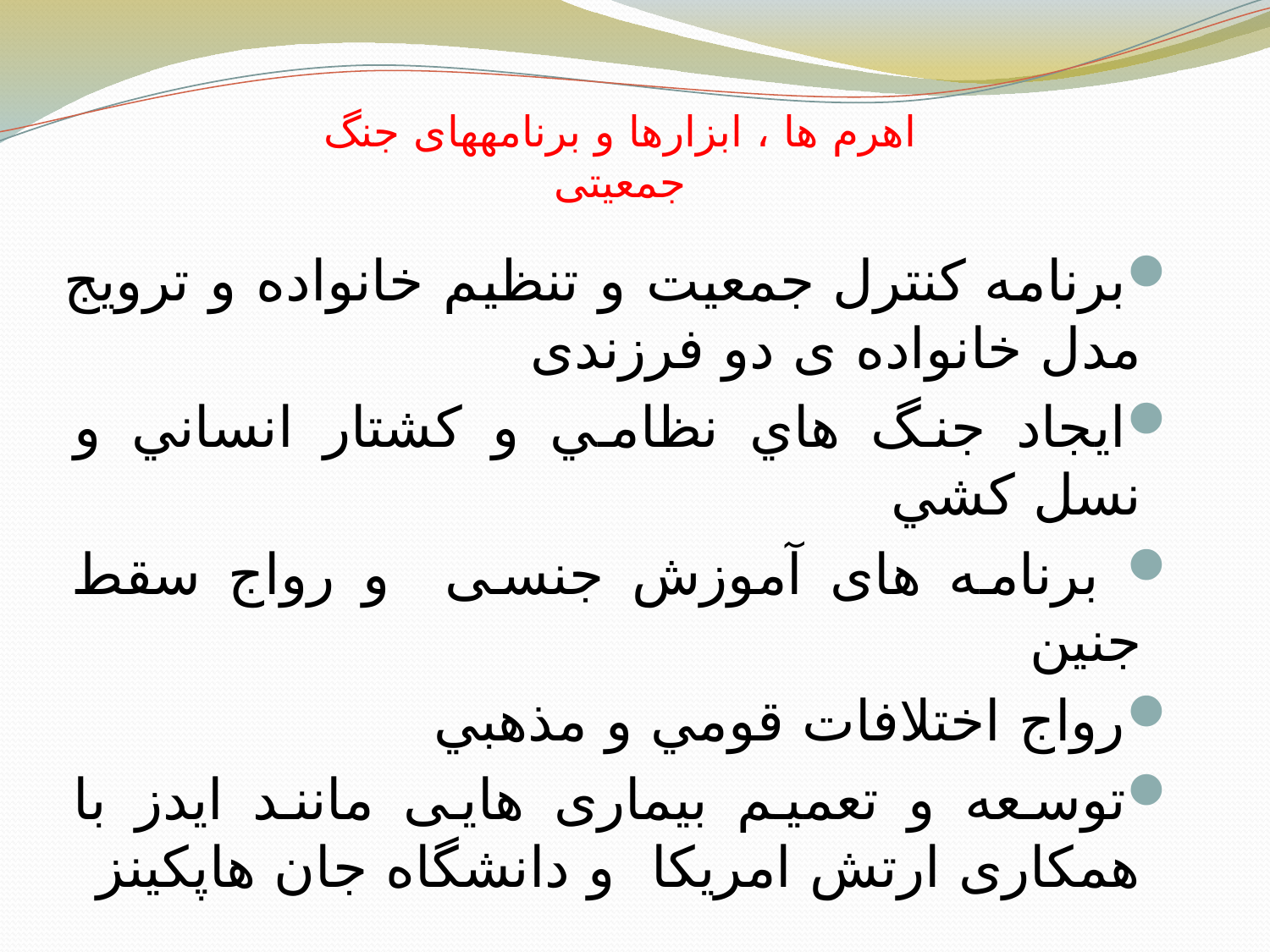

# اهرم ها ، ابزارها و برنامه­های جنگ جمعیتی
برنامه کنترل جمعیت و تنظیم خانواده و ترویج مدل خانواده ی دو فرزندی
ايجاد جنگ هاي نظامي و كشتار انساني و نسل کشي
 برنامه های آموزش جنسی  و رواج سقط جنین
رواج اختلافات قومي و مذهبي
توسعه و تعمیم بیماری هایی مانند ایدز با همکاری ارتش امریکا  و دانشگاه جان هاپکینز